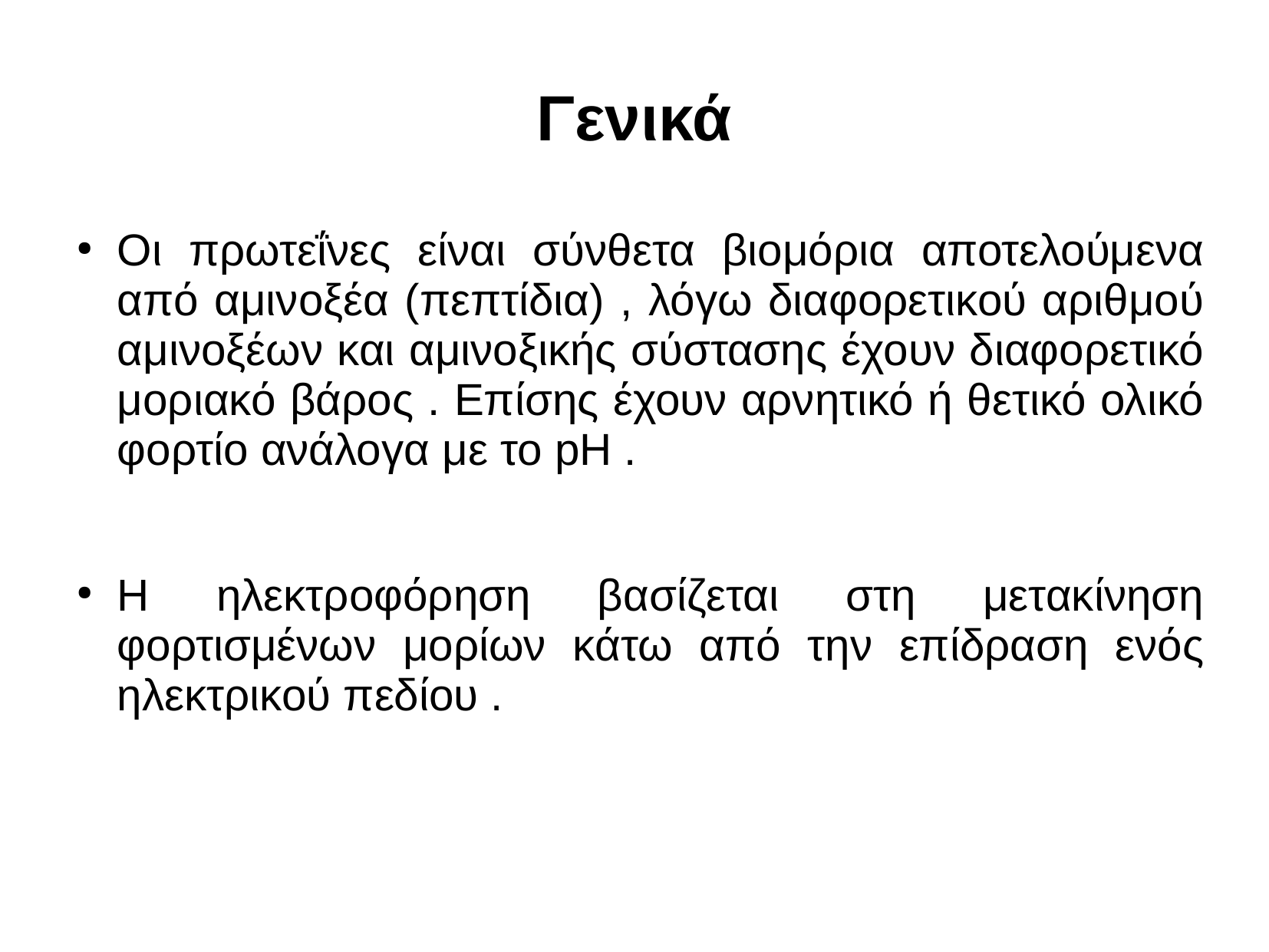

Γενικά
Οι πρωτεΐνες είναι σύνθετα βιομόρια αποτελούμενα από αμινοξέα (πεπτίδια) , λόγω διαφορετικού αριθμού αμινοξέων και αμινοξικής σύστασης έχουν διαφορετικό μοριακό βάρος . Επίσης έχουν αρνητικό ή θετικό ολικό φορτίο ανάλογα με το pH .

Η ηλεκτροφόρηση βασίζεται στη μετακίνηση φορτισμένων μορίων κάτω από την επίδραση ενός ηλεκτρικού πεδίου .